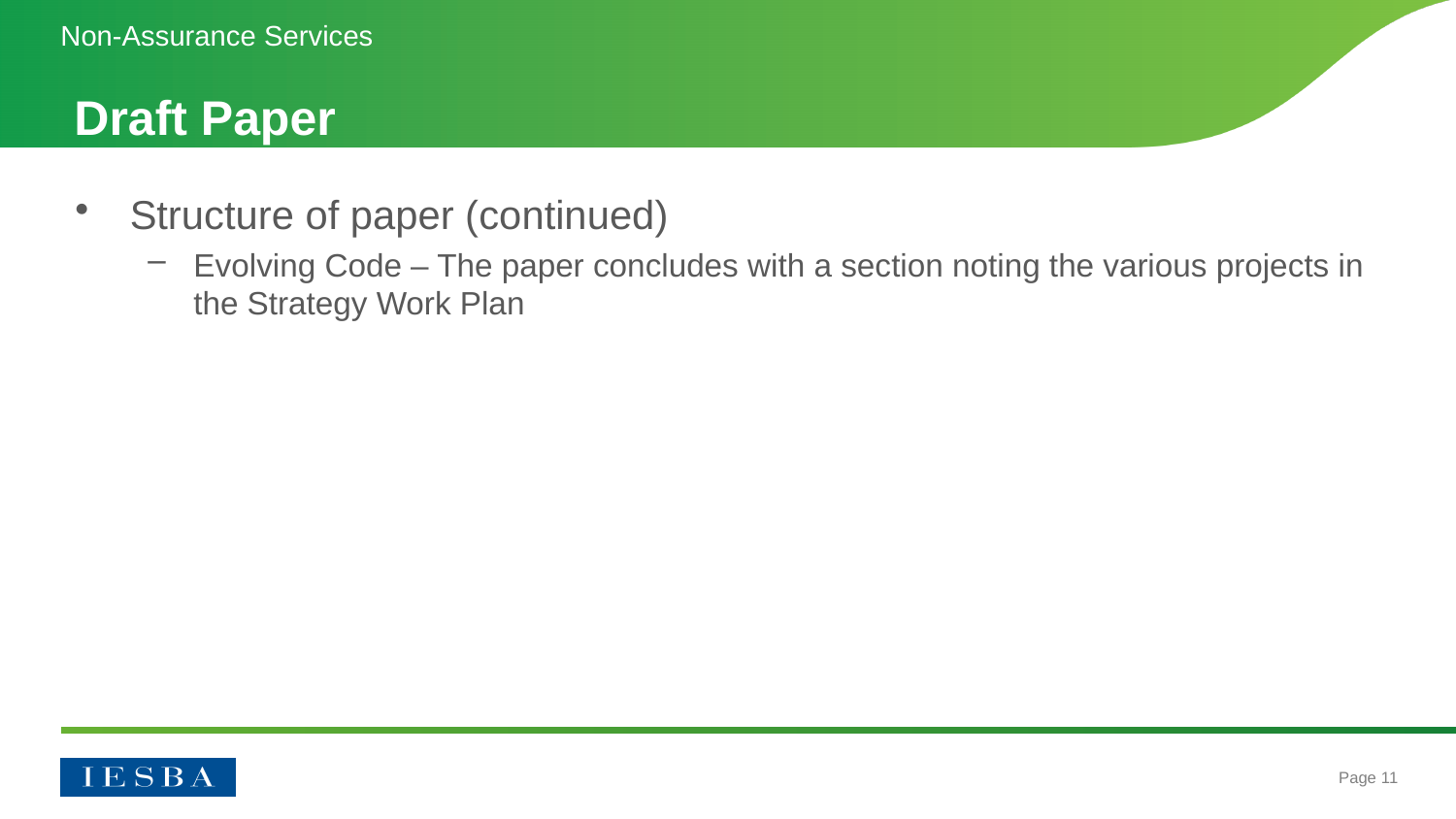

Non-Assurance Services

# Draft Paper
Structure of paper (continued)
Evolving Code – The paper concludes with a section noting the various projects in the Strategy Work Plan